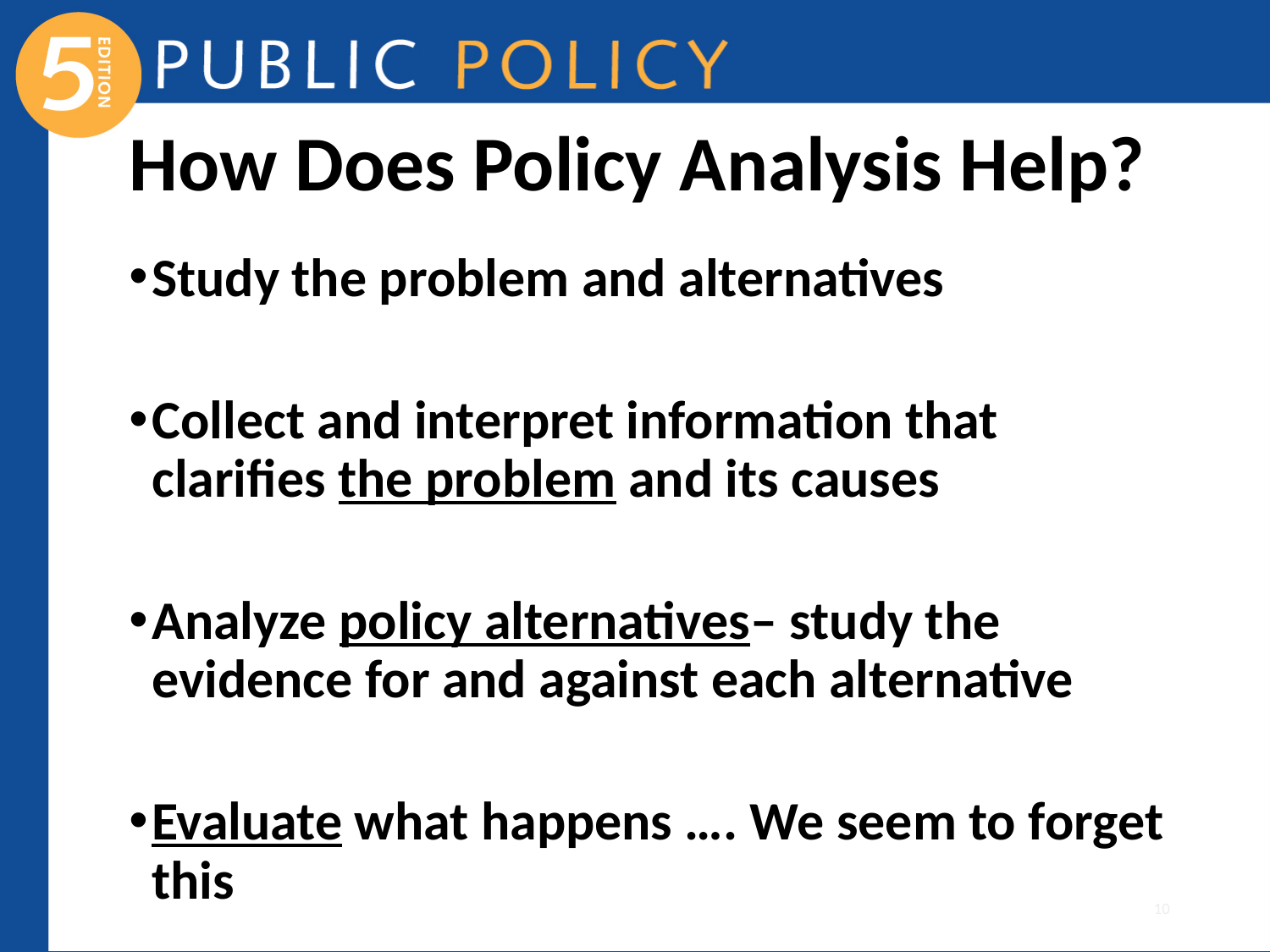

# How Does Policy Analysis Help?
Study the problem and alternatives

Collect and interpret information that clarifies the problem and its causes

Analyze policy alternatives– study the evidence for and against each alternative

Evaluate what happens …. We seem to forget this
10